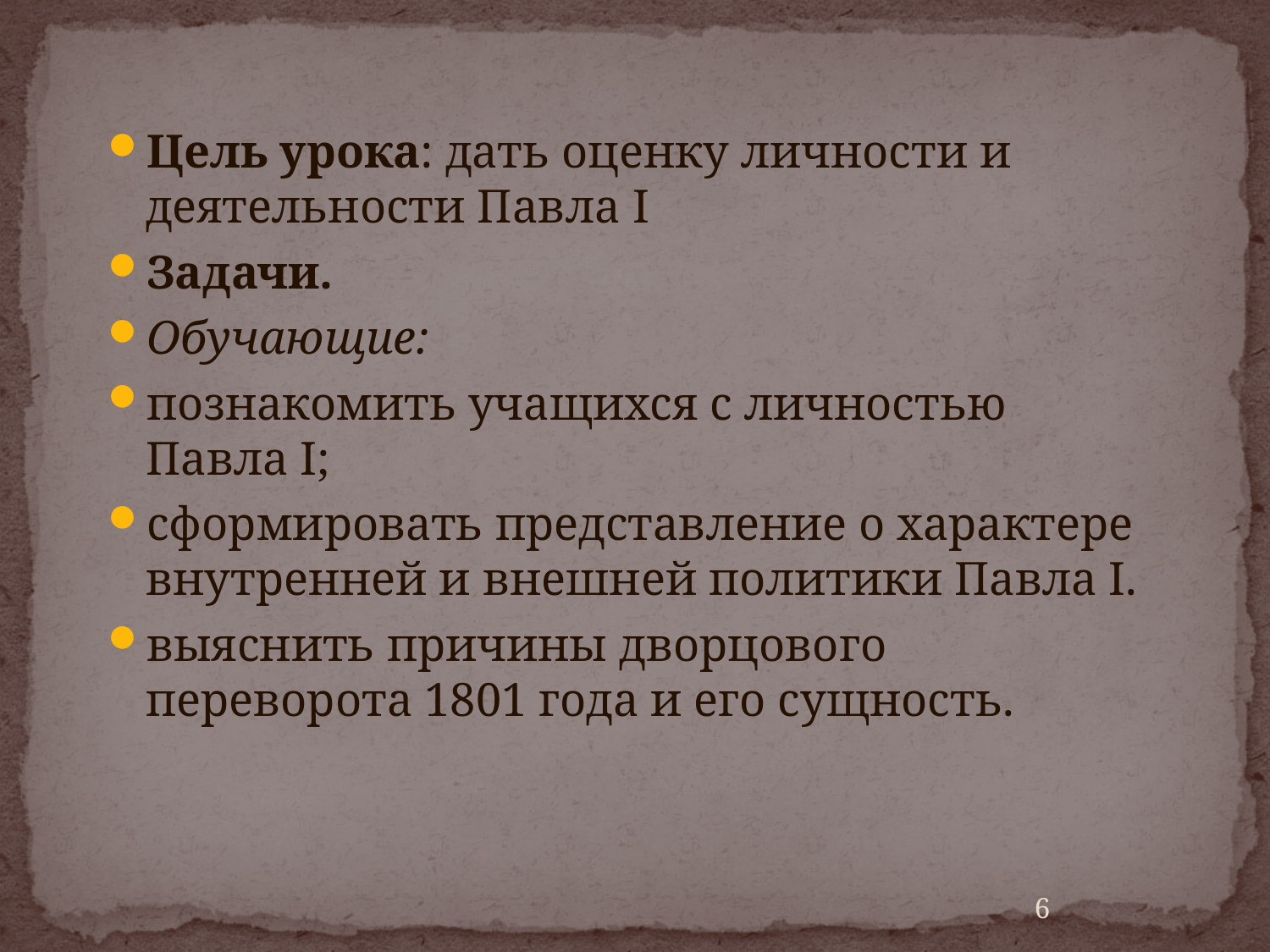

# Цель урока: дать оценку личности и деятельности Павла I
Задачи.
Обучающие:
познакомить учащихся с личностью Павла I;
сформировать представление о характере внутренней и внешней политики Павла I.
выяснить причины дворцового переворота 1801 года и его сущность.

6